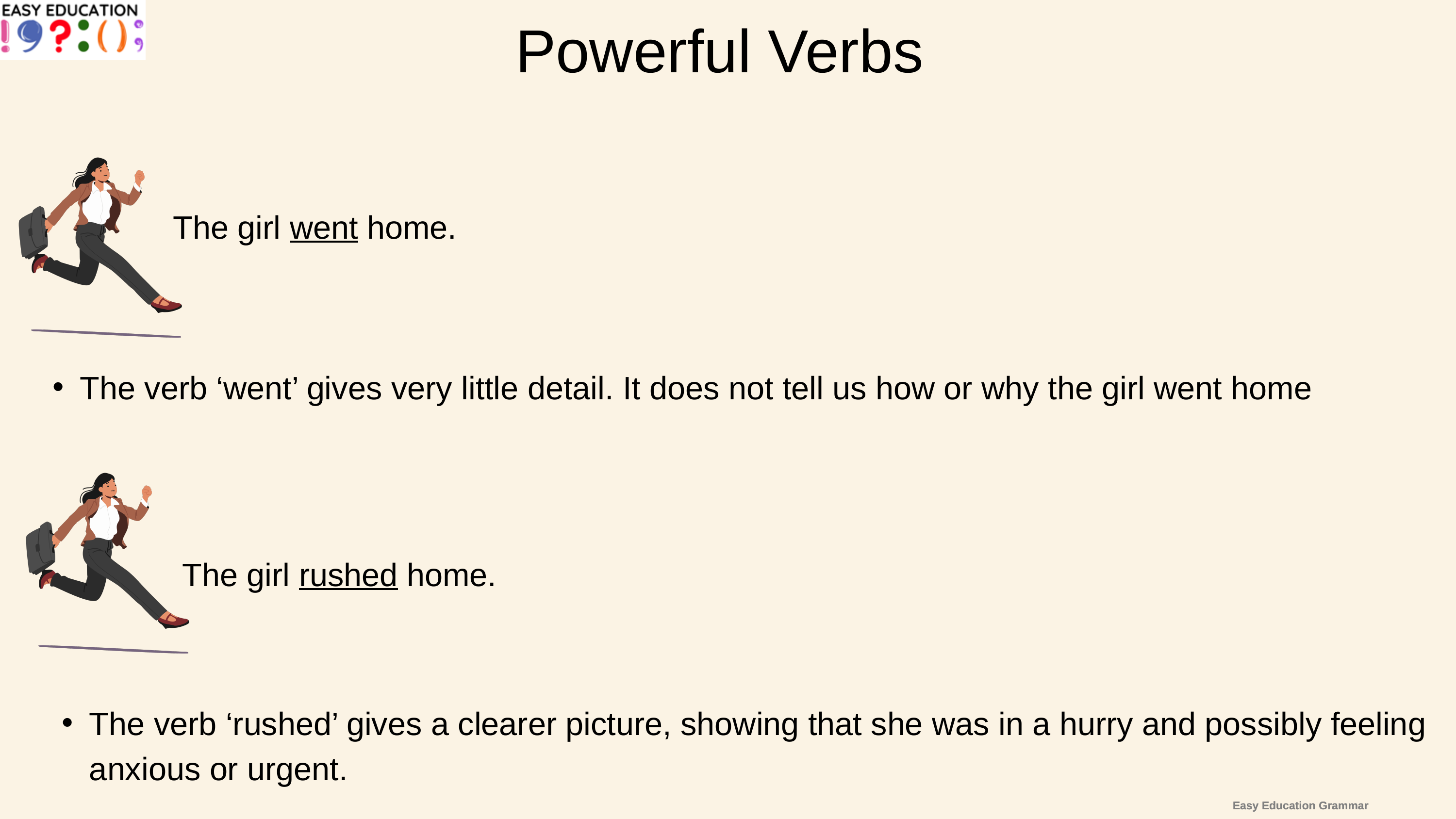

Powerful Verbs

The girl went home.
The verb ‘went’ gives very little detail. It does not tell us how or why the girl went home

The girl rushed home.
The verb ‘rushed’ gives a clearer picture, showing that she was in a hurry and possibly feeling anxious or urgent.